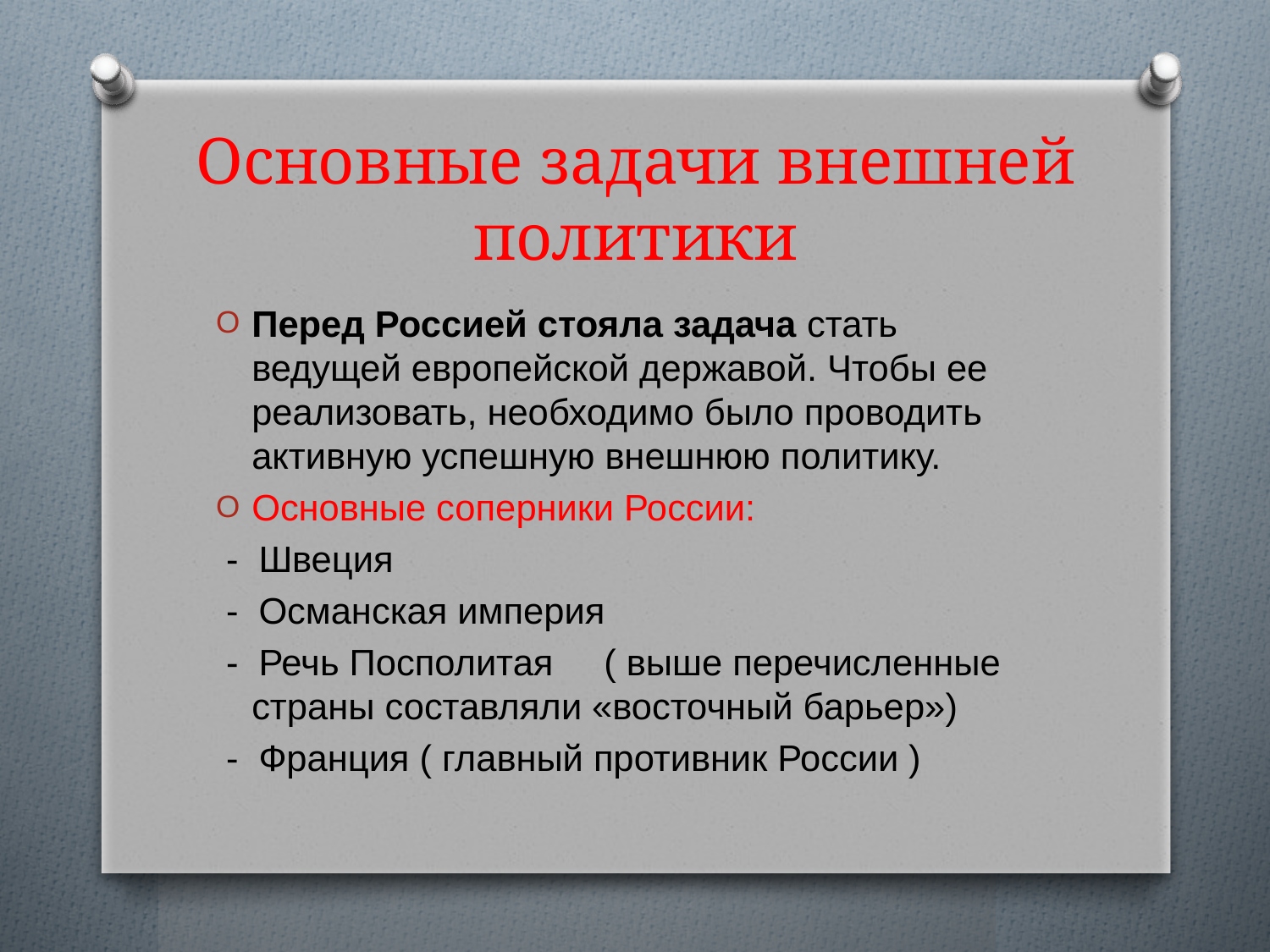

# Основные задачи внешней политики
Перед Россией стояла задача стать ведущей европейской державой. Чтобы ее реализовать, необходимо было проводить активную успешную внешнюю политику.
Основные соперники России:
 -  Швеция
 -  Османская империя
 -  Речь Посполитая     ( выше перечисленные страны составляли «восточный барьер»)
 -  Франция ( главный противник России )